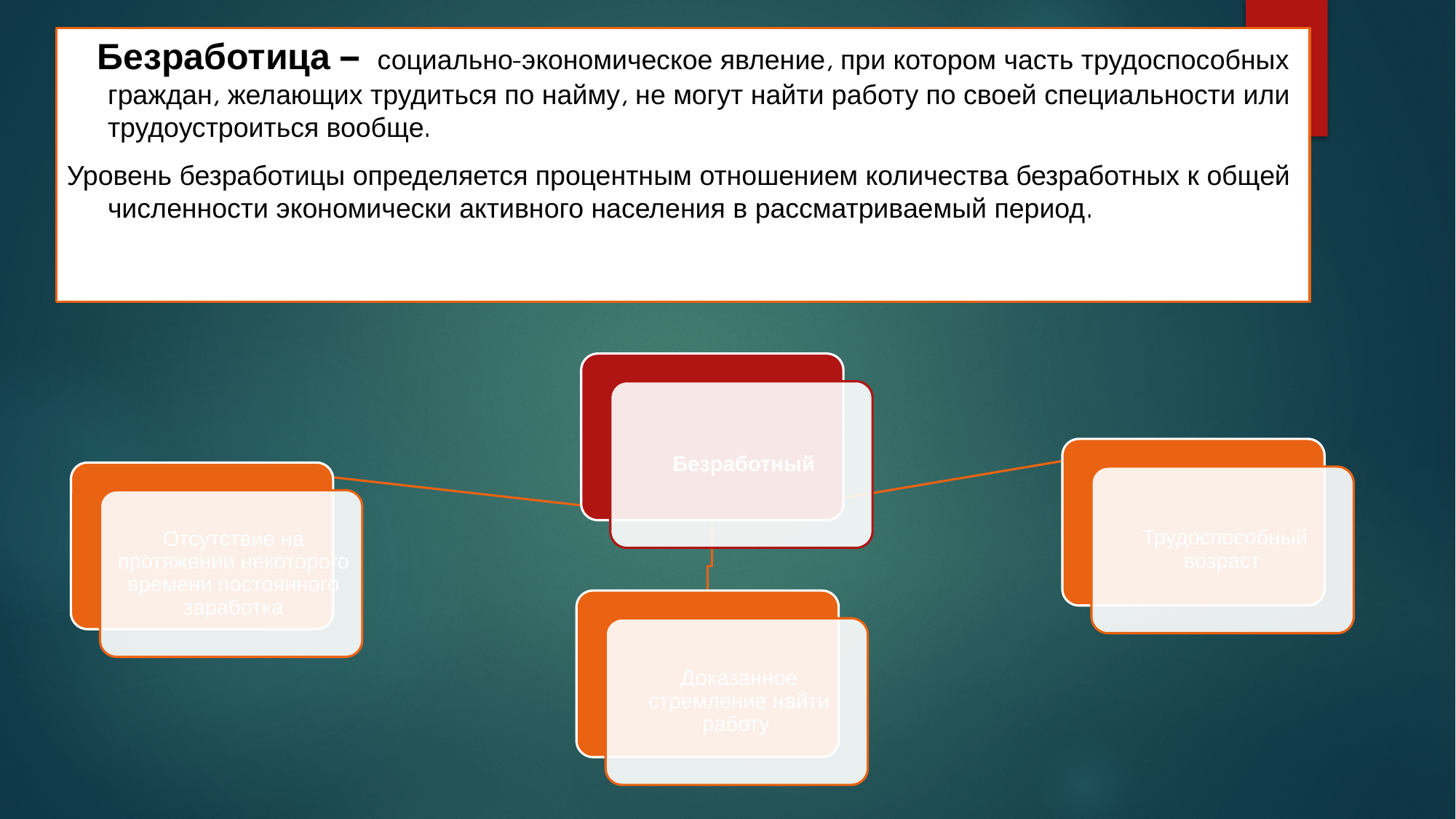

Безработица –  социально-экономическое явление, при котором часть трудоспособных граждан, желающих трудиться по найму, не могут найти работу по своей специальности или трудоустроиться вообще.
Уровень безработицы определяется процентным отношением количества безработных к общей численности экономически активного населения в рассматриваемый период.

Безработный
Отсутствие на протяжении некоторого времени постоянного заработка
Трудоспособный возраст
Доказанное стремление найти работу